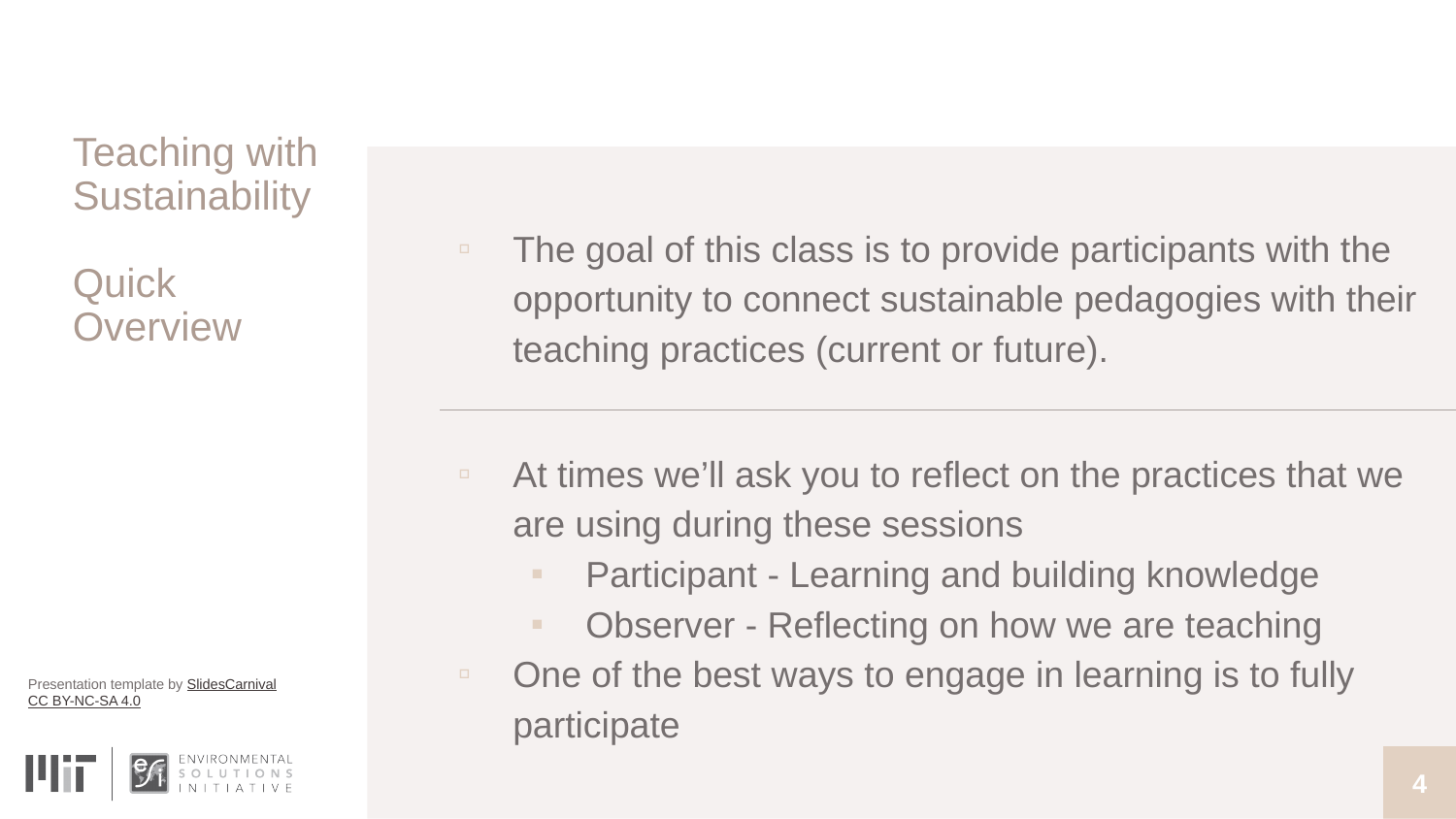

# Teaching with Sustainability

Quick Overview
The goal of this class is to provide participants with the opportunity to connect sustainable pedagogies with their teaching practices (current or future).

At times we’ll ask you to reflect on the practices that we are using during these sessions
Participant - Learning and building knowledge
Observer - Reflecting on how we are teaching
One of the best ways to engage in learning is to fully participate
4